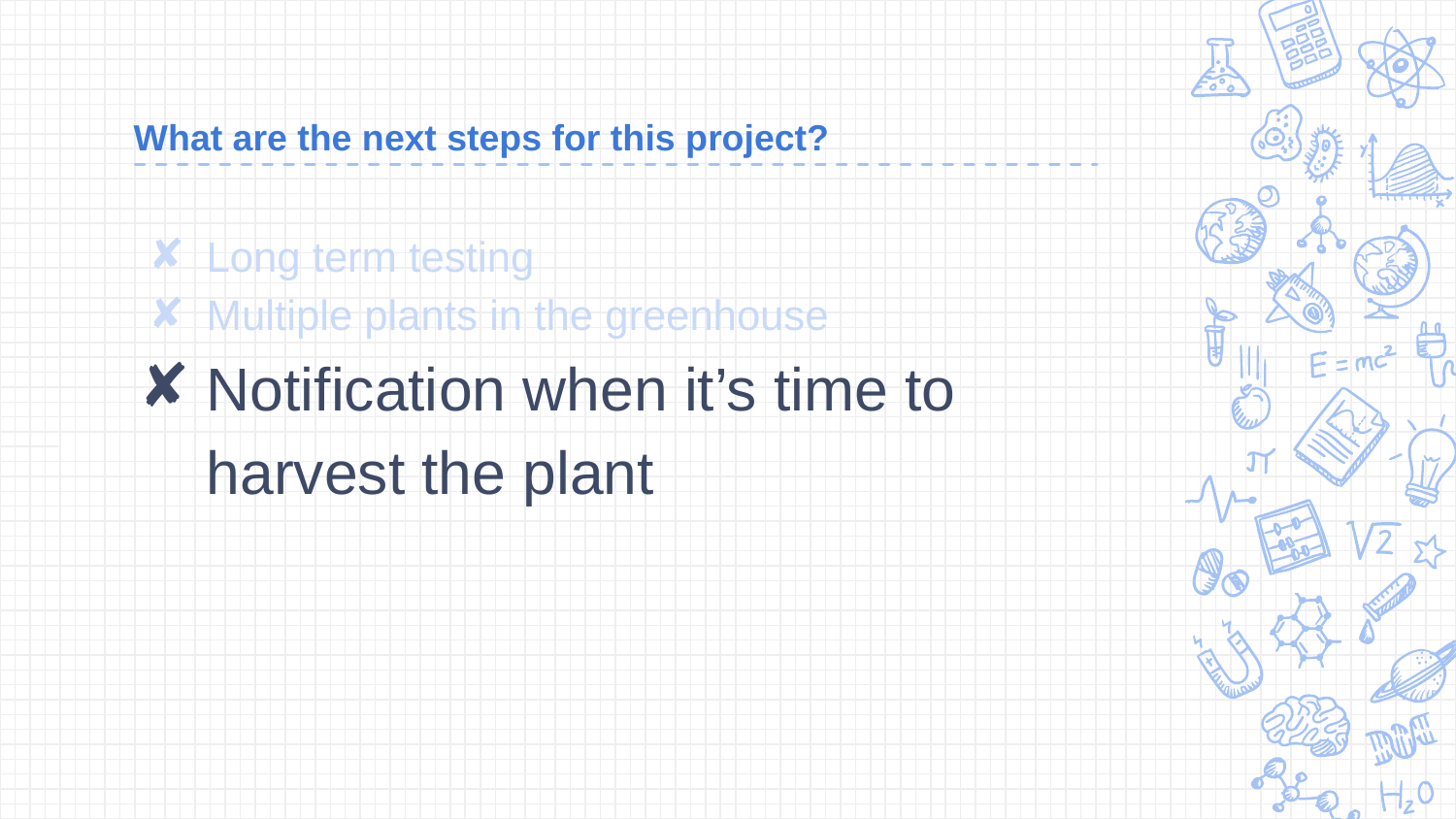

# What are the next steps for this project?
Long term testing
Multiple plants in the greenhouse
Notification when it’s time to harvest the plant